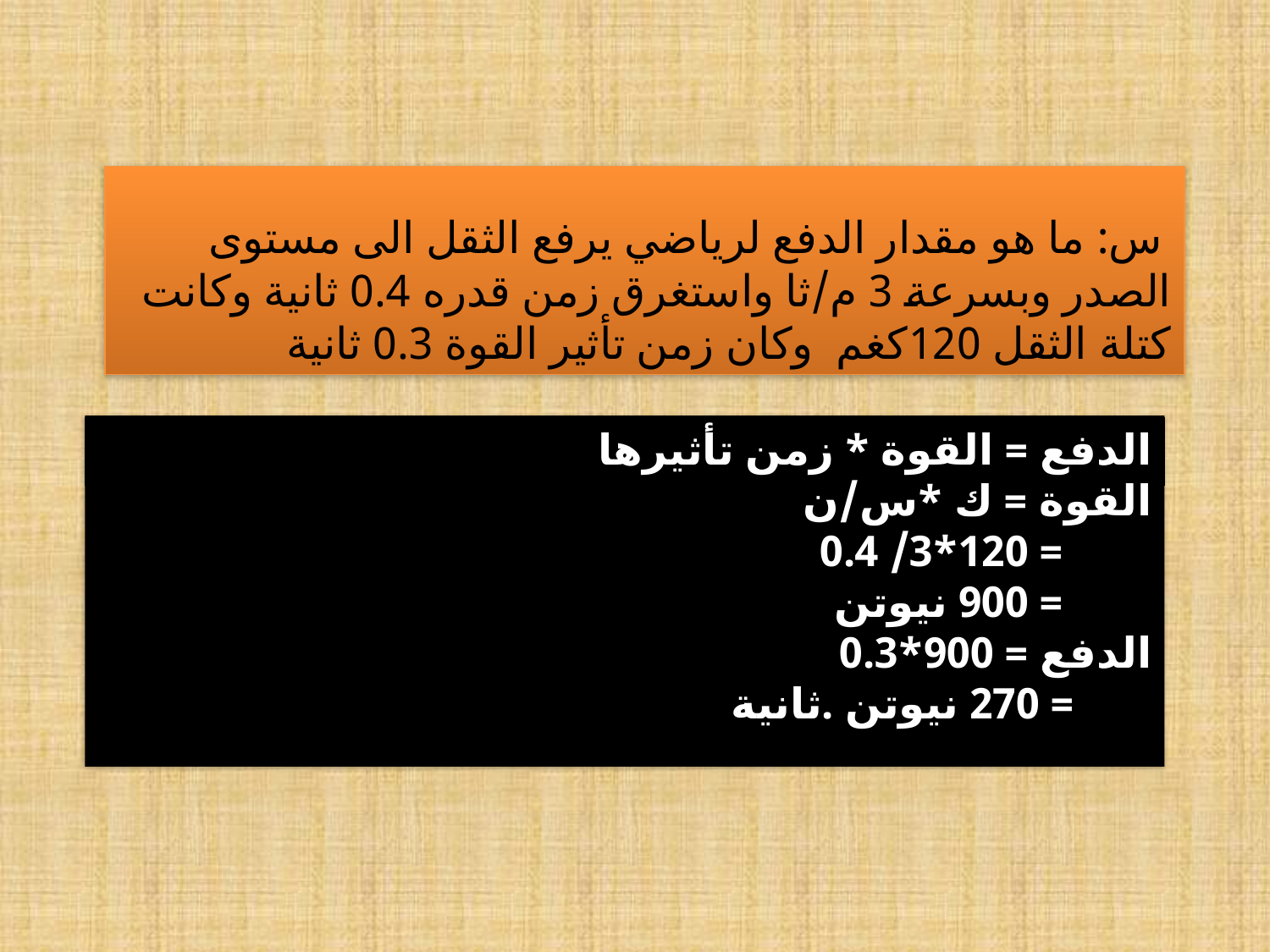

س: ما هو مقدار الدفع لرياضي يرفع الثقل الى مستوى الصدر وبسرعة 3 م/ثا واستغرق زمن قدره 0.4 ثانية وكانت كتلة الثقل 120كغم  وكان زمن تأثير القوة 0.3 ثانية
# الدفع = القوة * زمن تأثيرها القوة = ك *س/ن = 120*3/ 0.4 = 900 نيوتن الدفع = 900*0.3 = 270 نيوتن .ثانية